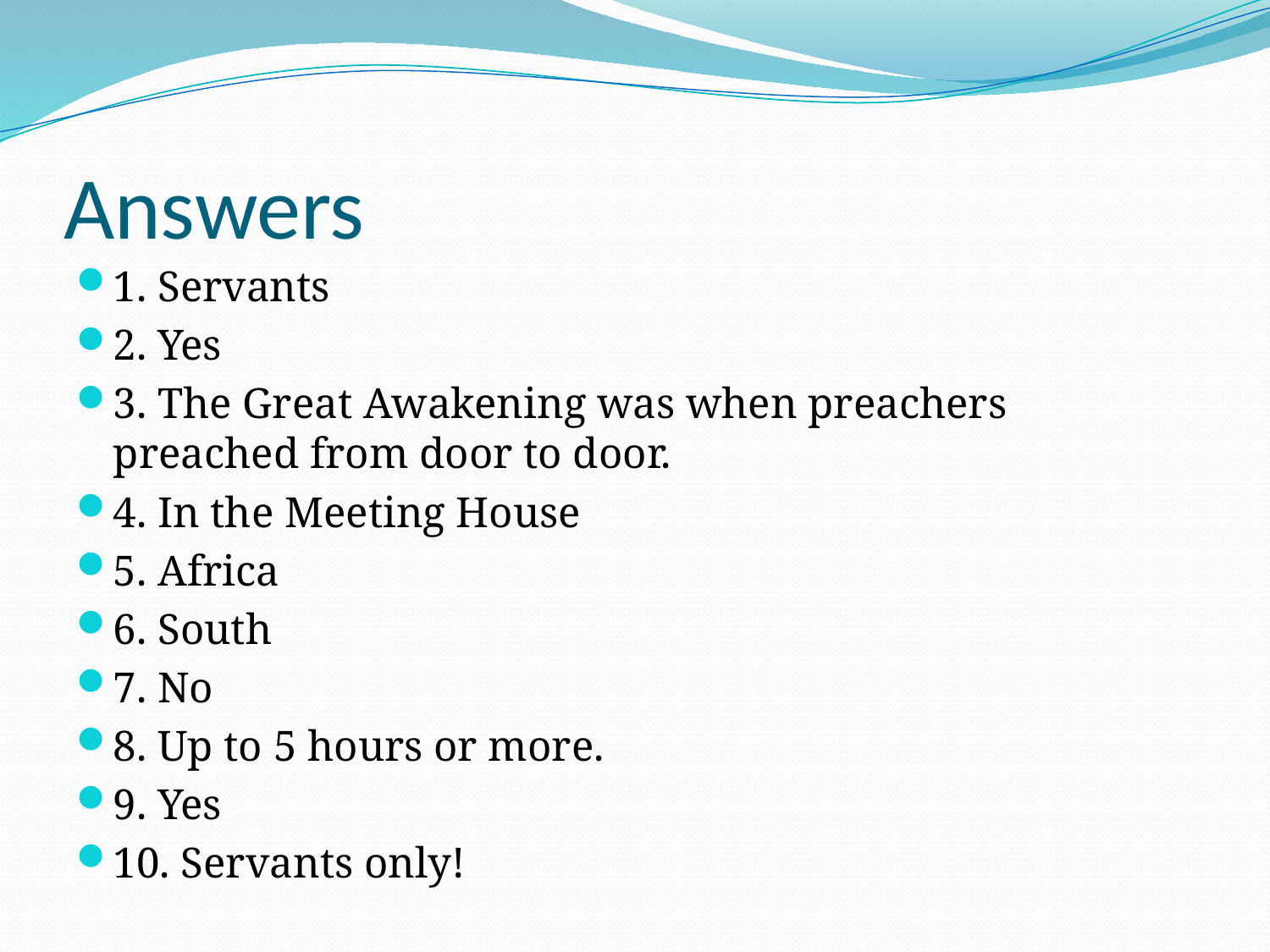

# Answers
1. Servants
2. Yes
3. The Great Awakening was when preachers preached from door to door.
4. In the Meeting House
5. Africa
6. South
7. No
8. Up to 5 hours or more.
9. Yes
10. Servants only!